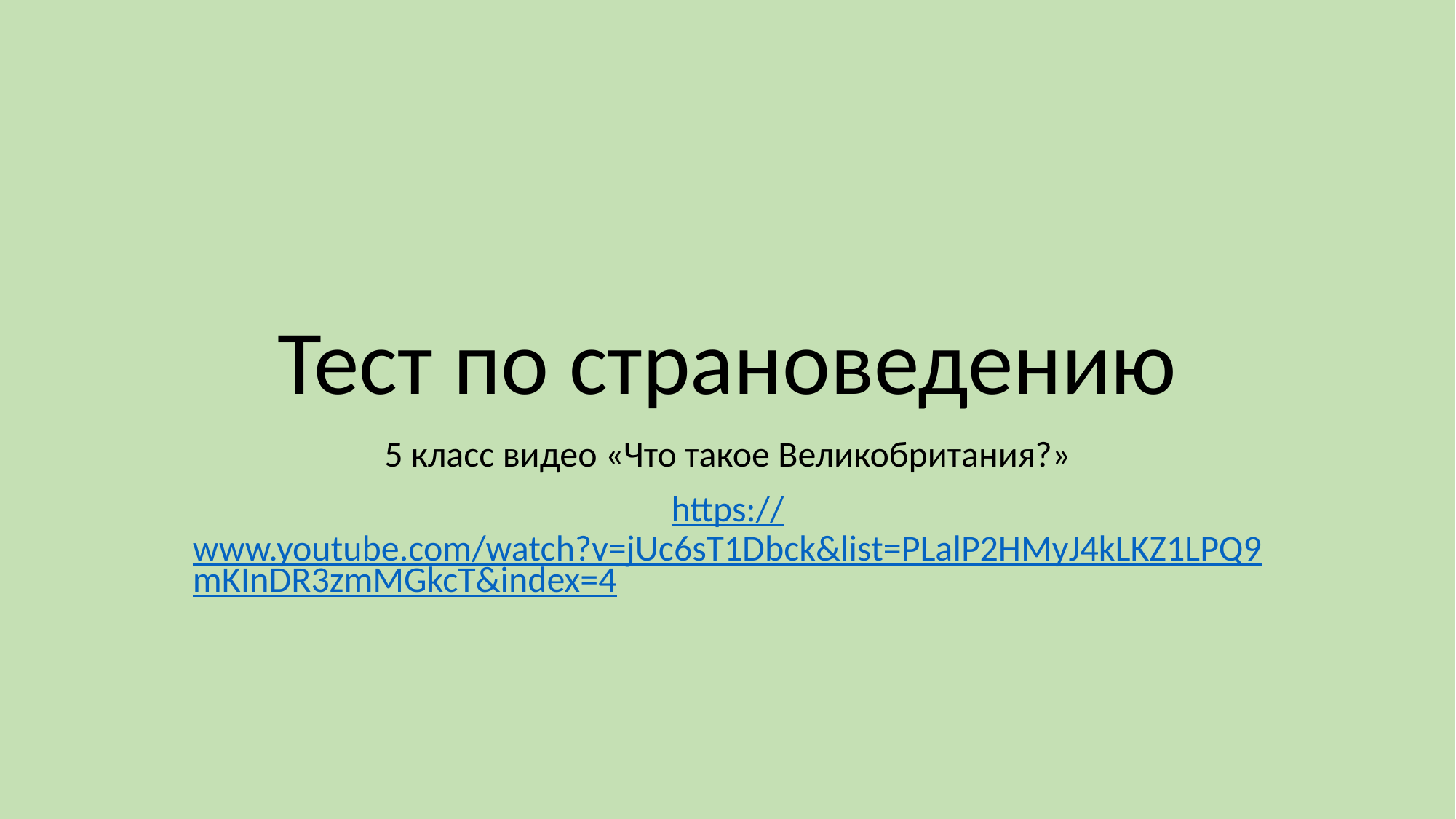

# Тест по страноведению
5 класс видео «Что такое Великобритания?»
https://www.youtube.com/watch?v=jUc6sT1Dbck&list=PLalP2HMyJ4kLKZ1LPQ9mKInDR3zmMGkcT&index=4